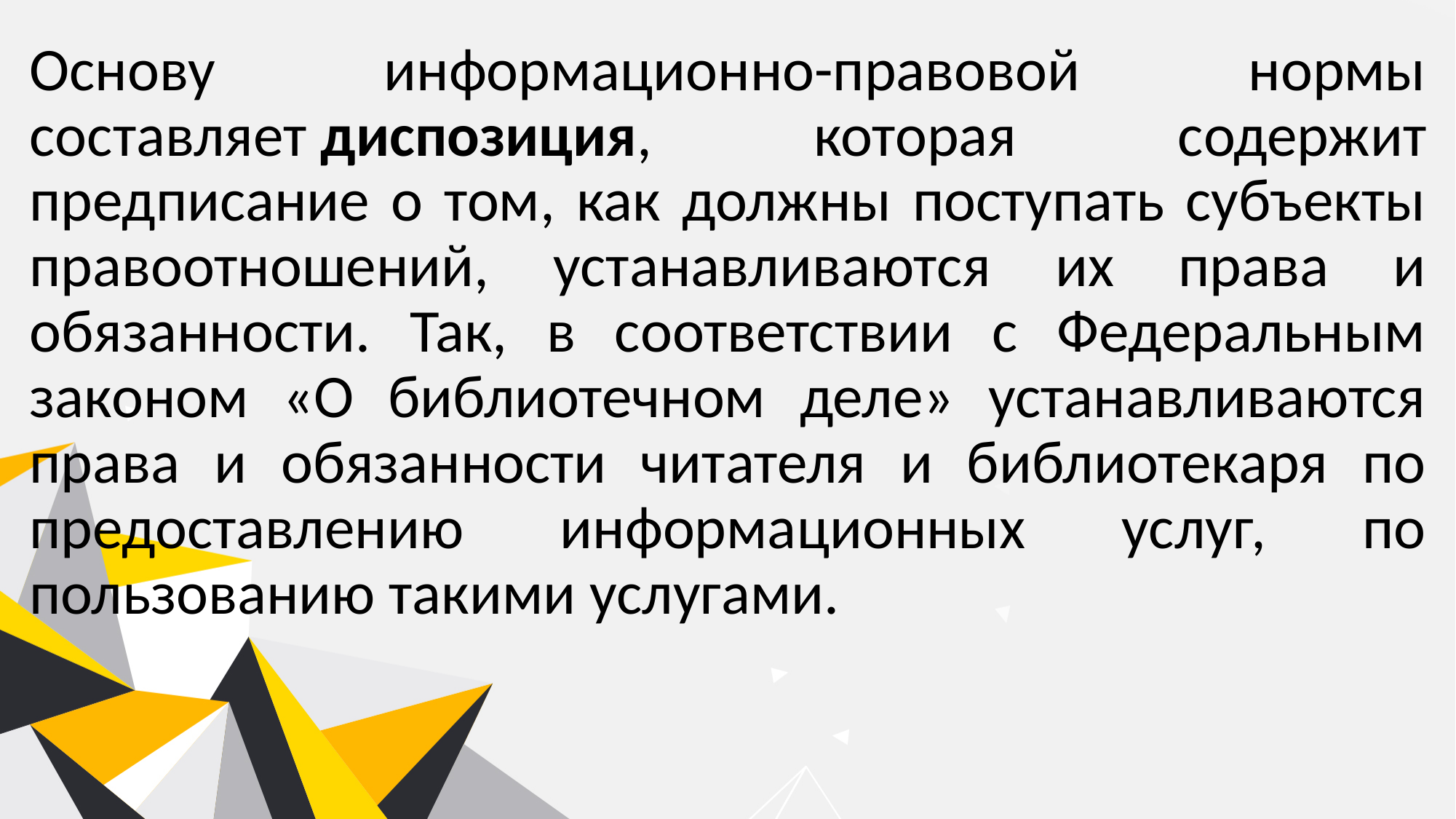

Основу информационно-правовой нормы составляет диспозиция, которая содержит предписание о том, как должны поступать субъекты правоотношений, устанавливаются их права и обязанности. Так, в соответствии с Федеральным законом «О библиотечном деле» устанавливаются права и обязанности читателя и библиотекаря по предоставлению информационных услуг, по пользованию такими услугами.